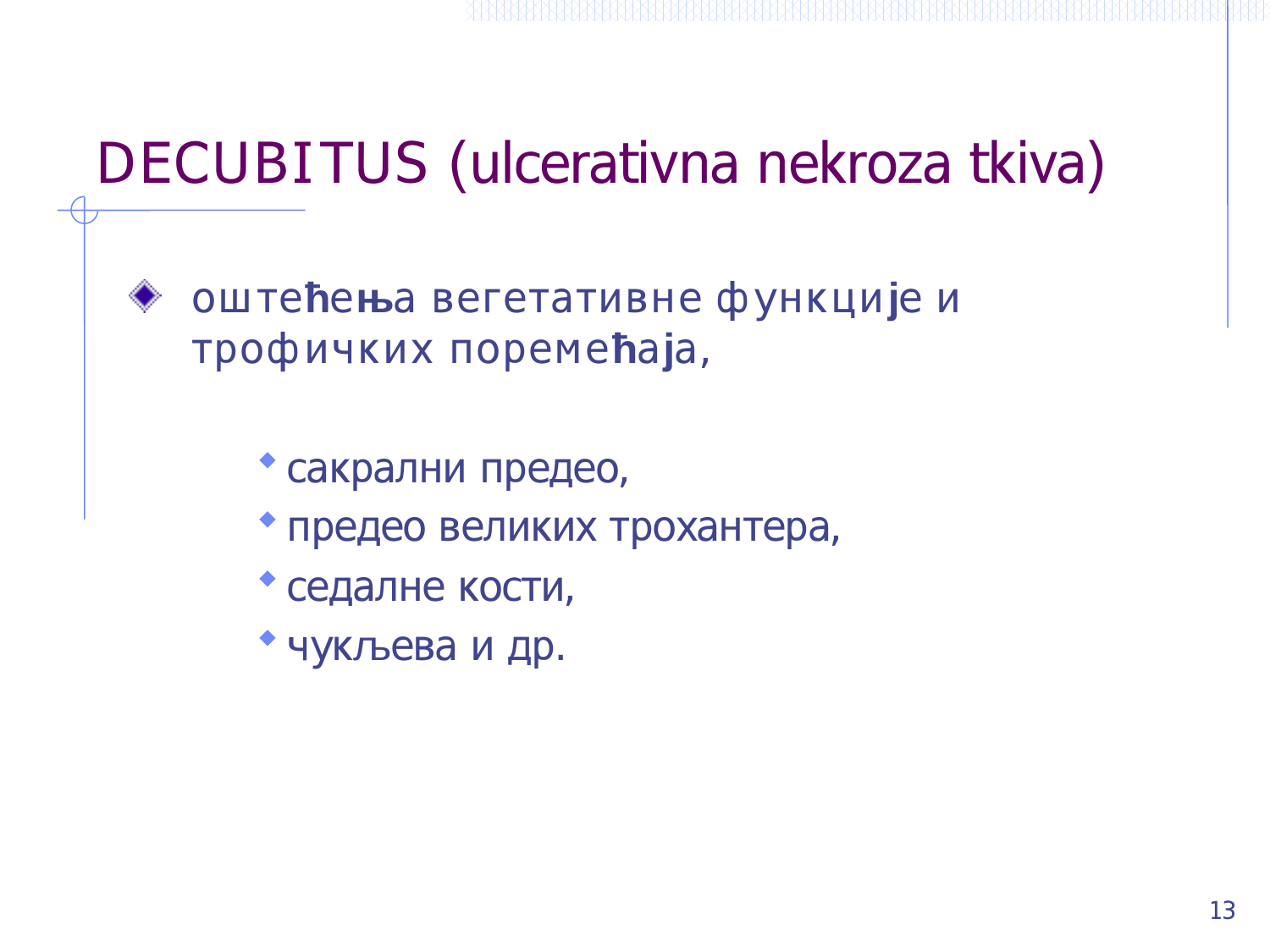

# DECUBITUS (ulcerativna nekroza tkiva)
оштећења вегетативне функције и трофичких поремећаја,

сакрални предео,
предео великих трохантера,
седалне кости,
чукљева и др.
13